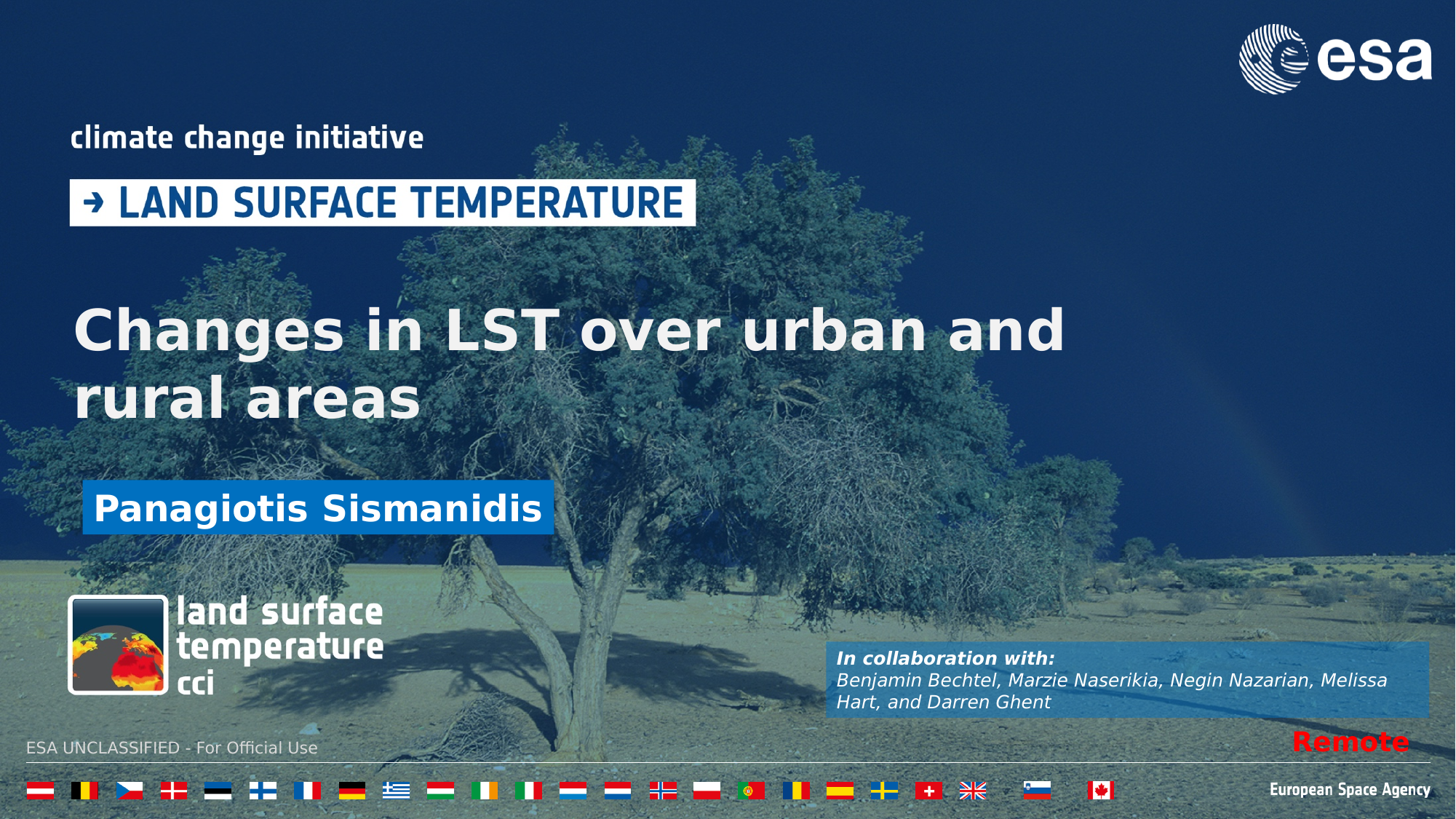

Changes in LST over urban and rural areas
Panagiotis Sismanidis
In collaboration with:
Benjamin Bechtel, Marzie Naserikia, Negin Nazarian, Melissa Hart, and Darren Ghent
Remote